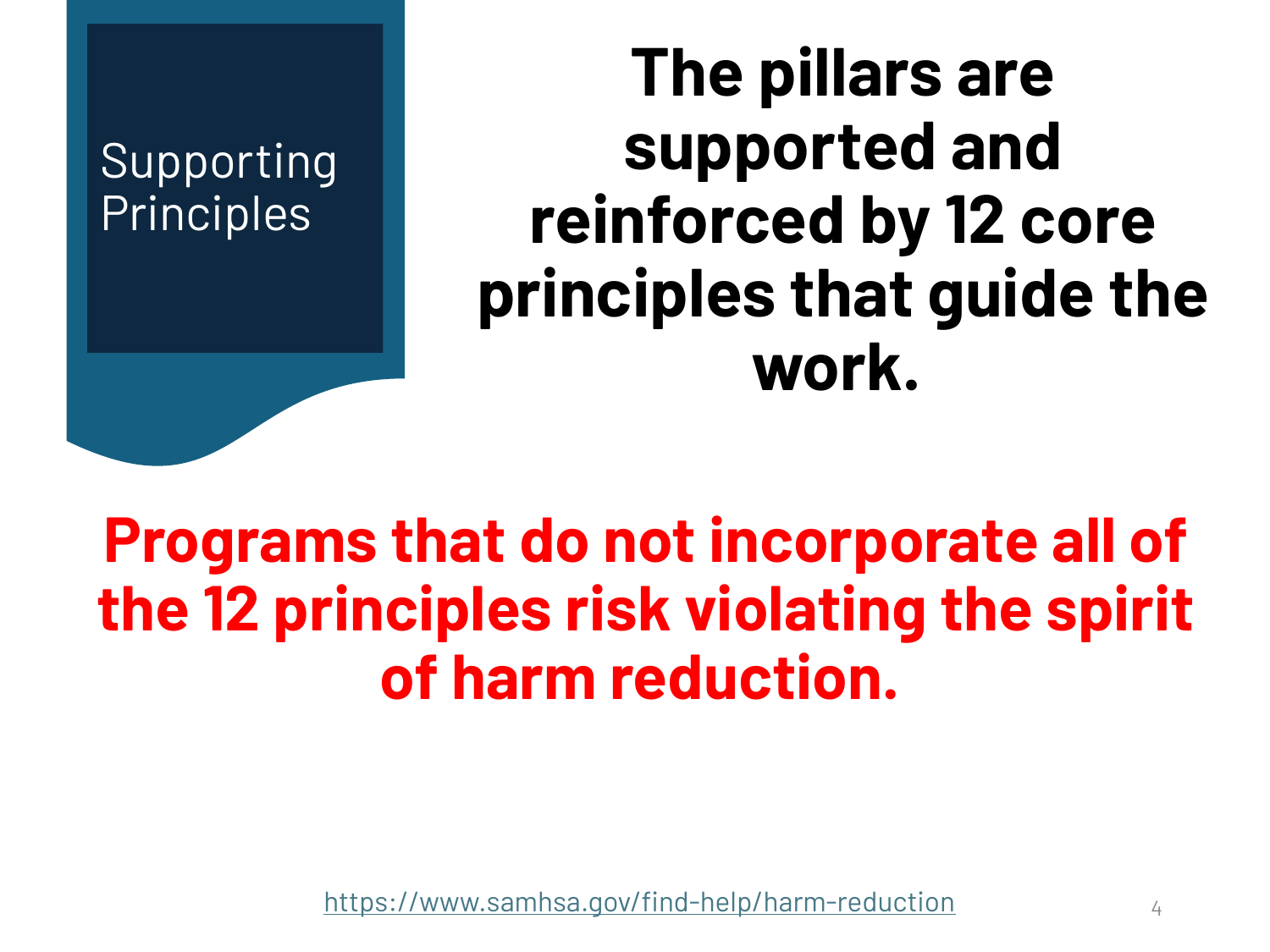

# Supporting Principles
The pillars are supported and reinforced by 12 core principles that guide the work.

Programs that do not incorporate all of the 12 principles risk violating the spirit of harm reduction.
https://www.samhsa.gov/find-help/harm-reduction
4